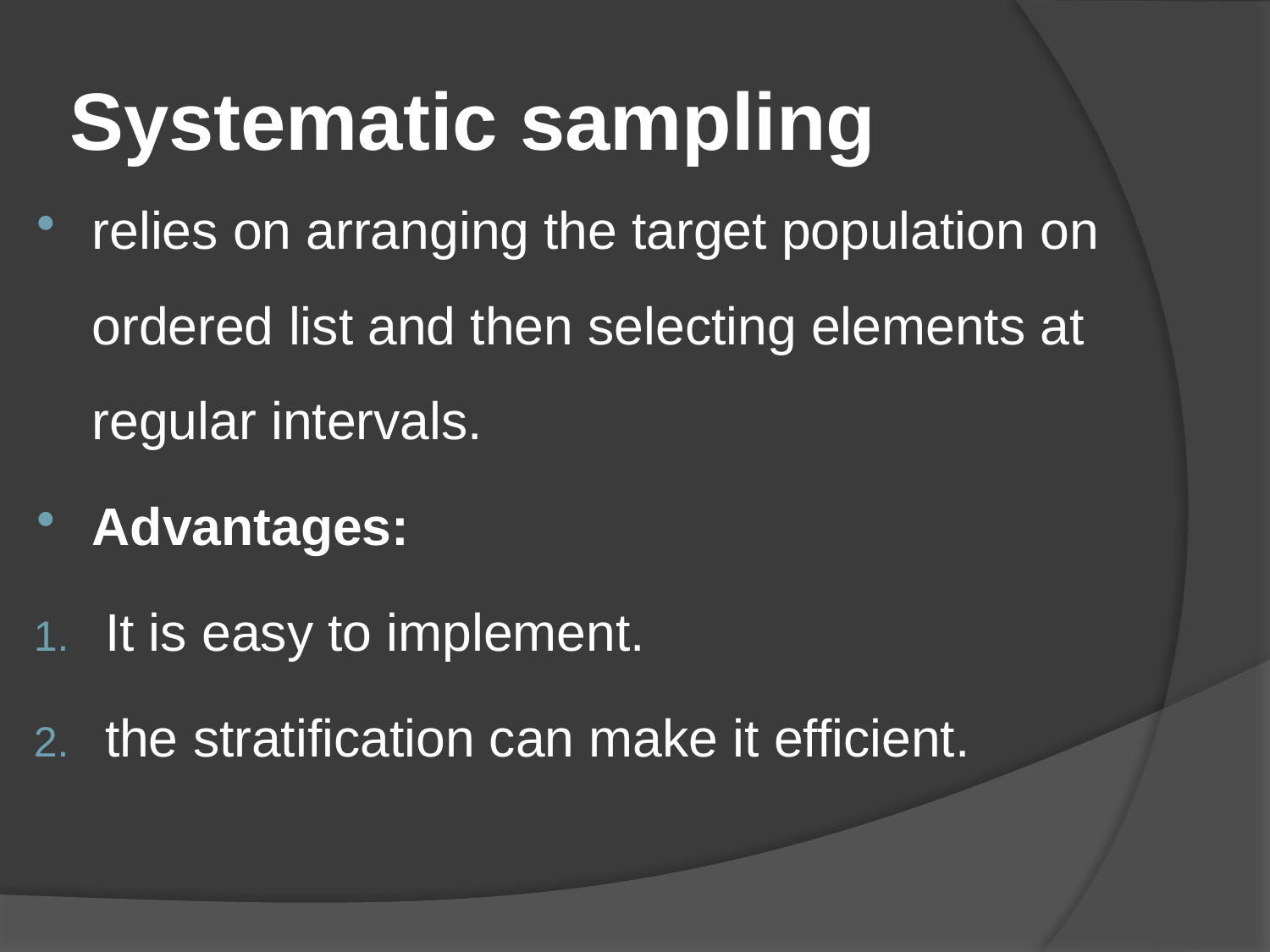

# Systematic sampling
relies on arranging the target population on ordered list and then selecting elements at regular intervals.
Advantages:
It is easy to implement.
the stratification can make it efficient.